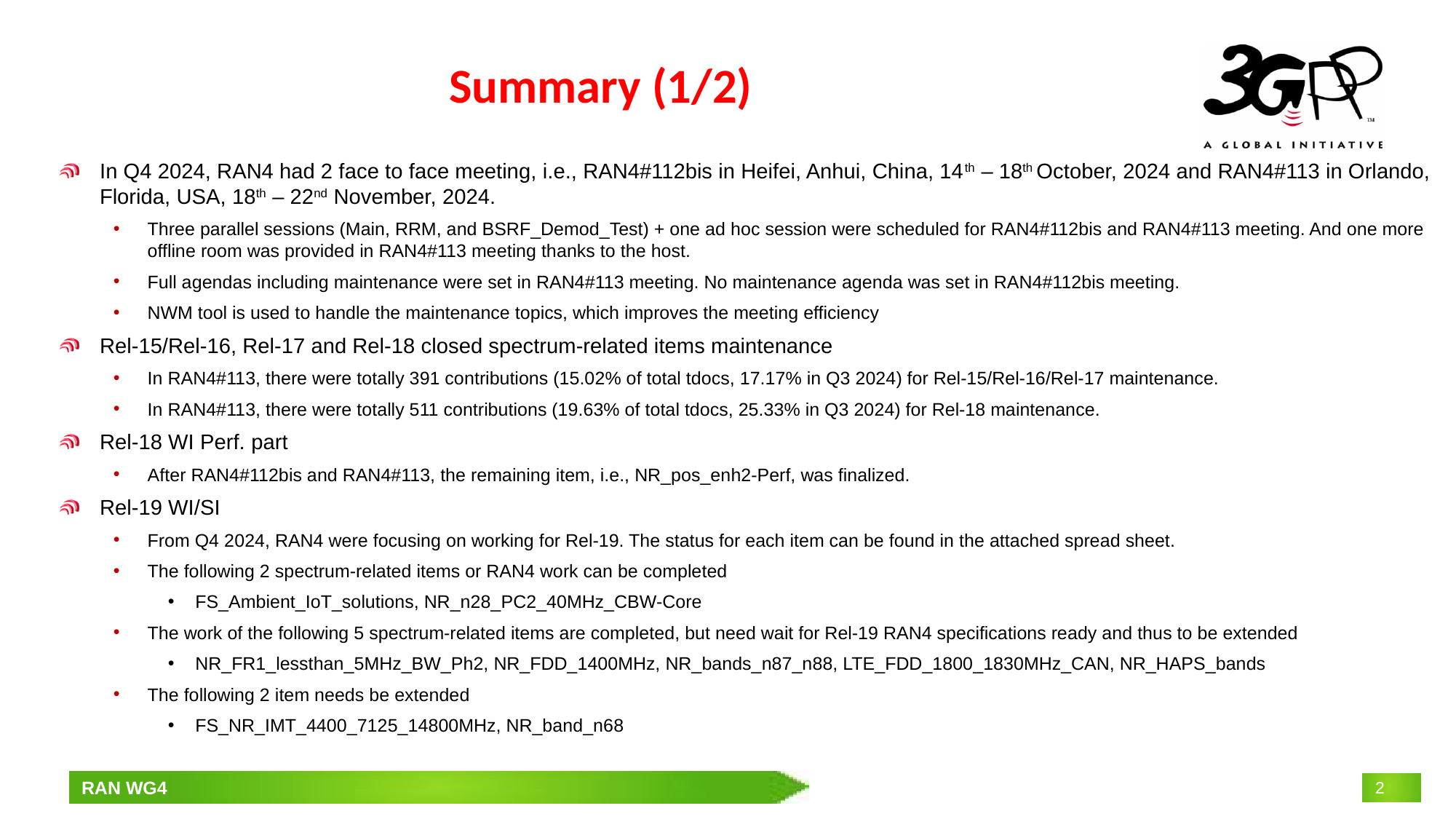

# Summary (1/2)
In Q4 2024, RAN4 had 2 face to face meeting, i.e., RAN4#112bis in Heifei, Anhui, China, 14th – 18th October, 2024 and RAN4#113 in Orlando, Florida, USA, 18th – 22nd November, 2024.
Three parallel sessions (Main, RRM, and BSRF_Demod_Test) + one ad hoc session were scheduled for RAN4#112bis and RAN4#113 meeting. And one more offline room was provided in RAN4#113 meeting thanks to the host.
Full agendas including maintenance were set in RAN4#113 meeting. No maintenance agenda was set in RAN4#112bis meeting.
NWM tool is used to handle the maintenance topics, which improves the meeting efficiency
Rel-15/Rel-16, Rel-17 and Rel-18 closed spectrum-related items maintenance
In RAN4#113, there were totally 391 contributions (15.02% of total tdocs, 17.17% in Q3 2024) for Rel-15/Rel-16/Rel-17 maintenance.
In RAN4#113, there were totally 511 contributions (19.63% of total tdocs, 25.33% in Q3 2024) for Rel-18 maintenance.
Rel-18 WI Perf. part
After RAN4#112bis and RAN4#113, the remaining item, i.e., NR_pos_enh2-Perf, was finalized.
Rel-19 WI/SI
From Q4 2024, RAN4 were focusing on working for Rel-19. The status for each item can be found in the attached spread sheet.
The following 2 spectrum-related items or RAN4 work can be completed
FS_Ambient_IoT_solutions, NR_n28_PC2_40MHz_CBW-Core
The work of the following 5 spectrum-related items are completed, but need wait for Rel-19 RAN4 specifications ready and thus to be extended
NR_FR1_lessthan_5MHz_BW_Ph2, NR_FDD_1400MHz, NR_bands_n87_n88, LTE_FDD_1800_1830MHz_CAN, NR_HAPS_bands
The following 2 item needs be extended
FS_NR_IMT_4400_7125_14800MHz, NR_band_n68